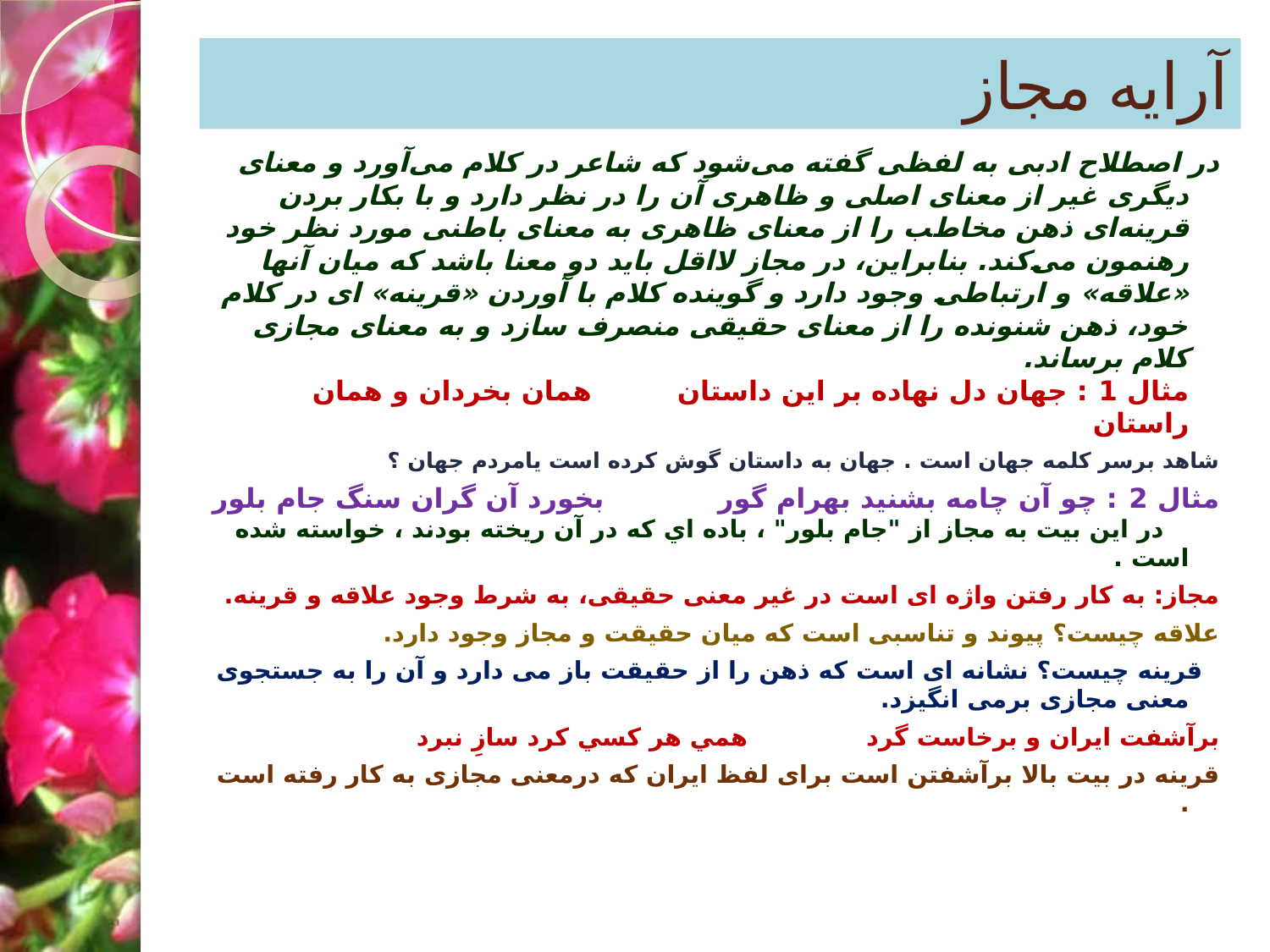

# آرایه مجاز
در اصطلاح ادبی به لفظی گفته می‌شود که شاعر در کلام می‌آورد و معنای دیگری غیر از معنای اصلی و ظاهری آن را در نظر دارد و با بکار بردن قرینه‌ای ذهن مخاطب را از معنای ظاهری به معنای باطنی مورد نظر خود رهنمون می‌کند. بنابراین، در مجاز لااقل باید دو معنا باشد که میان آنها «علاقه» و ارتباطی وجود دارد و گوینده کلام با آوردن «قرینه» ای در کلام خود، ذهن شنونده را از معنای حقیقی منصرف سازد و به معنای مجازی کلام برساند.
مثال 1 : جهان دل نهاده بر این داستان         همان بخردان و همان راستان
شاهد برسر کلمه جهان است . جهان به داستان گوش کرده است یامردم جهان ؟
مثال 2 : چو آن چامه بشنيد بهرام گور            بخورد آن گران سنگ جام بلور
   در اين بيت به مجاز از "جام بلور" ، باده اي كه در آن ريخته بودند ، خواسته شده است .
مجاز: به کار رفتن واژه ای است در غیر معنی حقیقی، به شرط وجود علاقه و قرینه.
علاقه چیست؟ پیوند و تناسبی است که میان حقیقت و مجاز وجود دارد.
  قرینه چیست؟ نشانه ای است که ذهن را از حقیقت باز می دارد و آن را به جستجوی معنی مجازی برمی انگیزد.
برآشفت ايران و برخاست گرد              همي هر كسي كرد سازِ نبرد
قرینه در بیت بالا برآشفتن است برای لفظ ایران که درمعنی مجازی به کار رفته است .